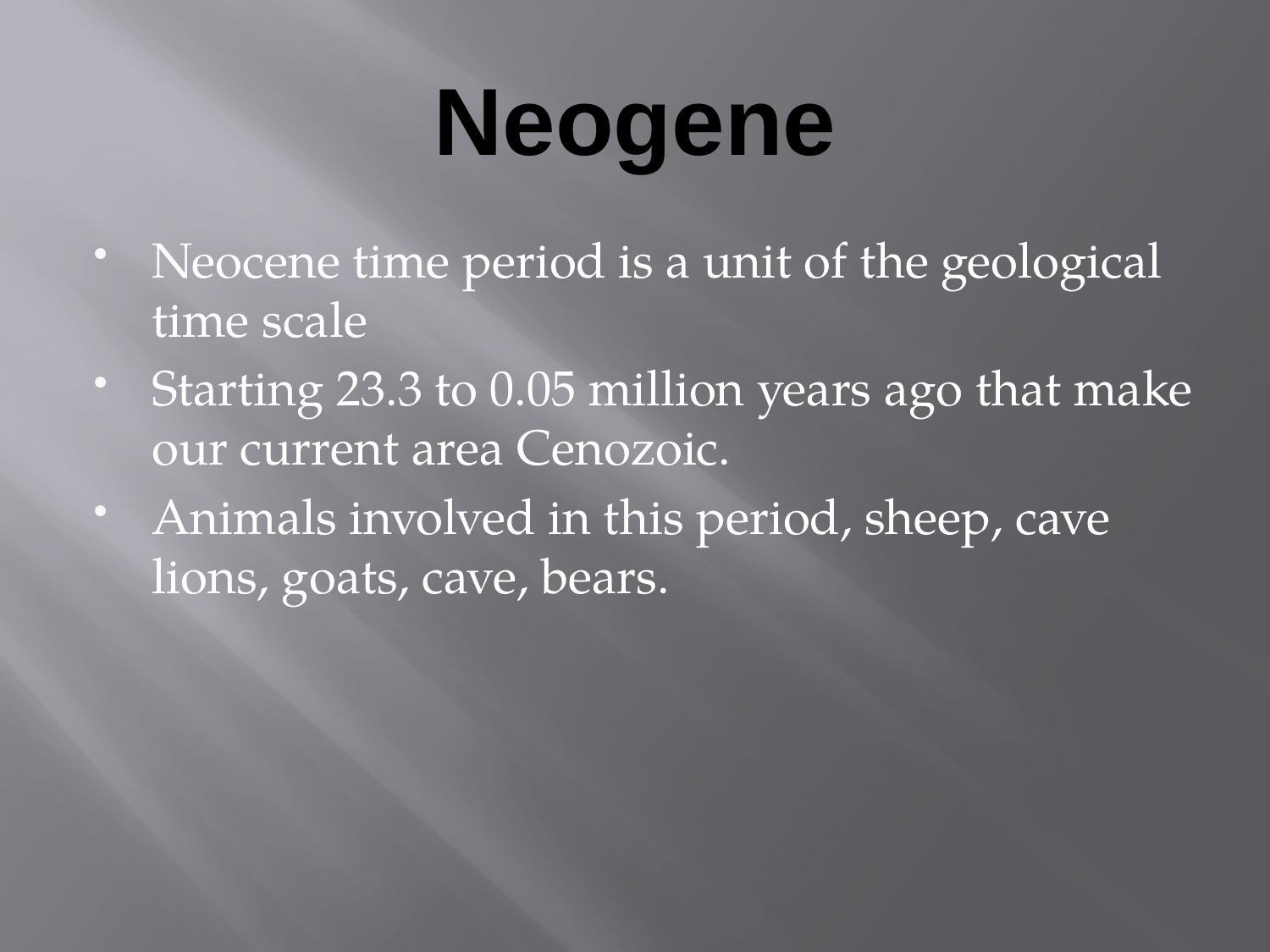

# Neogene
Neocene time period is a unit of the geological time scale
Starting 23.3 to 0.05 million years ago that make our current area Cenozoic.
Animals involved in this period, sheep, cave lions, goats, cave, bears.